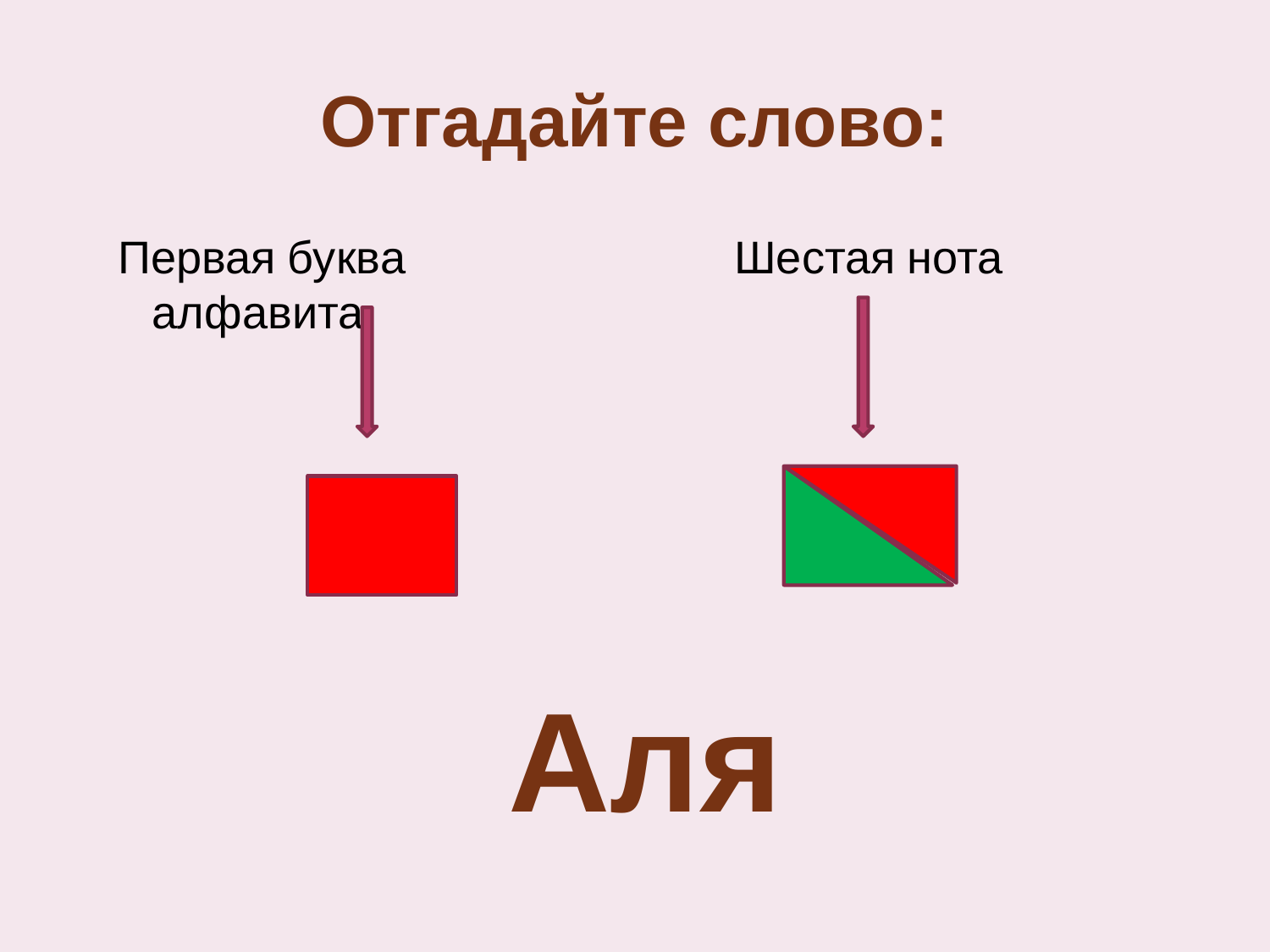

# Отгадайте слово:
  Первая буква алфавита

     Шестая нота

Аля